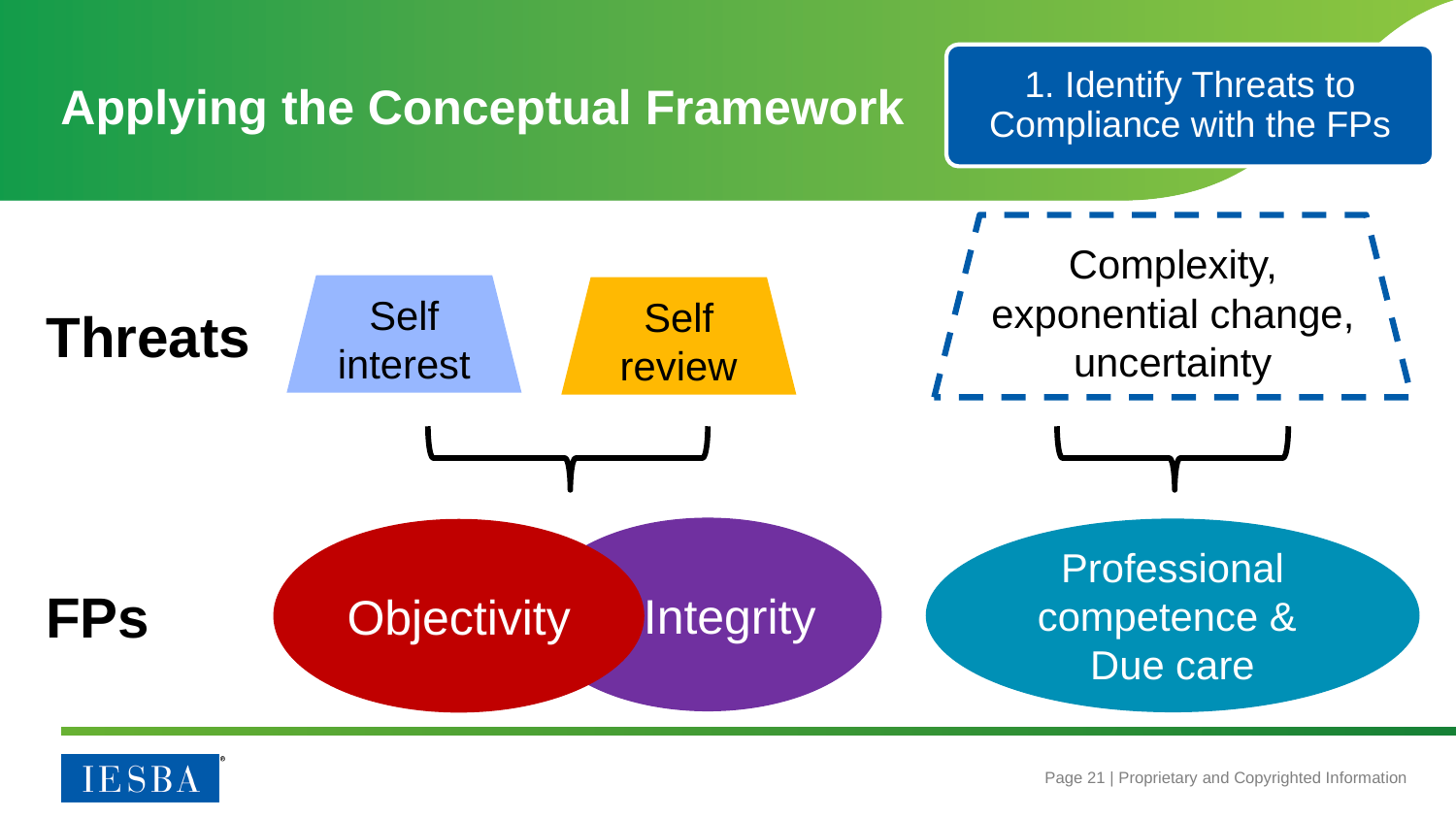

1. Identify Threats to Compliance with the FPs
# Applying the Conceptual Framework
Complexity, exponential change, uncertainty
Self interest
Self review
Threats

Integrity
Professional competence &
Due care
Objectivity
FPs